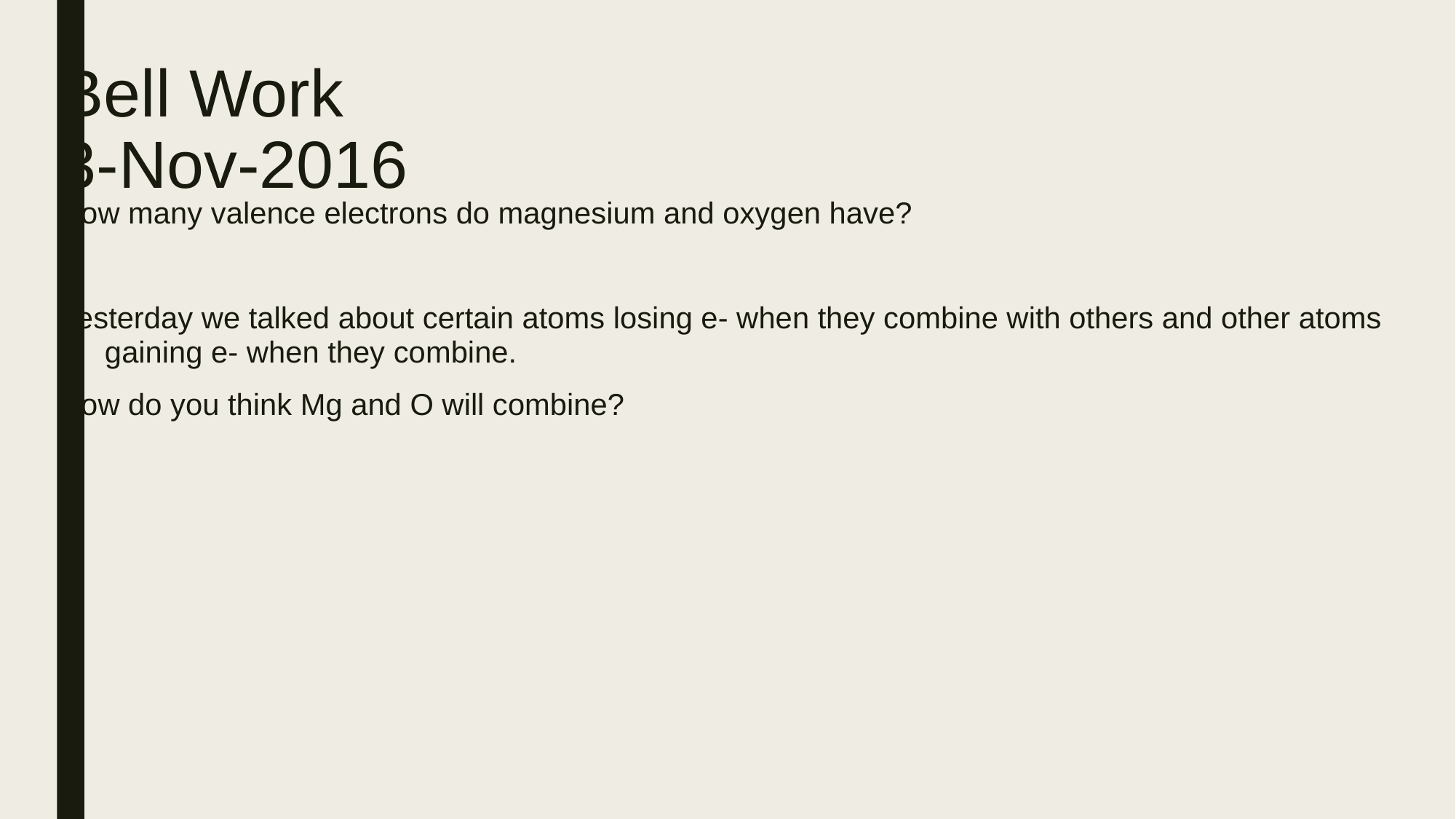

# Bell Work 3-Nov-2016
How many valence electrons do magnesium and oxygen have?

Yesterday we talked about certain atoms losing e- when they combine with others and other atoms gaining e- when they combine.
How do you think Mg and O will combine?